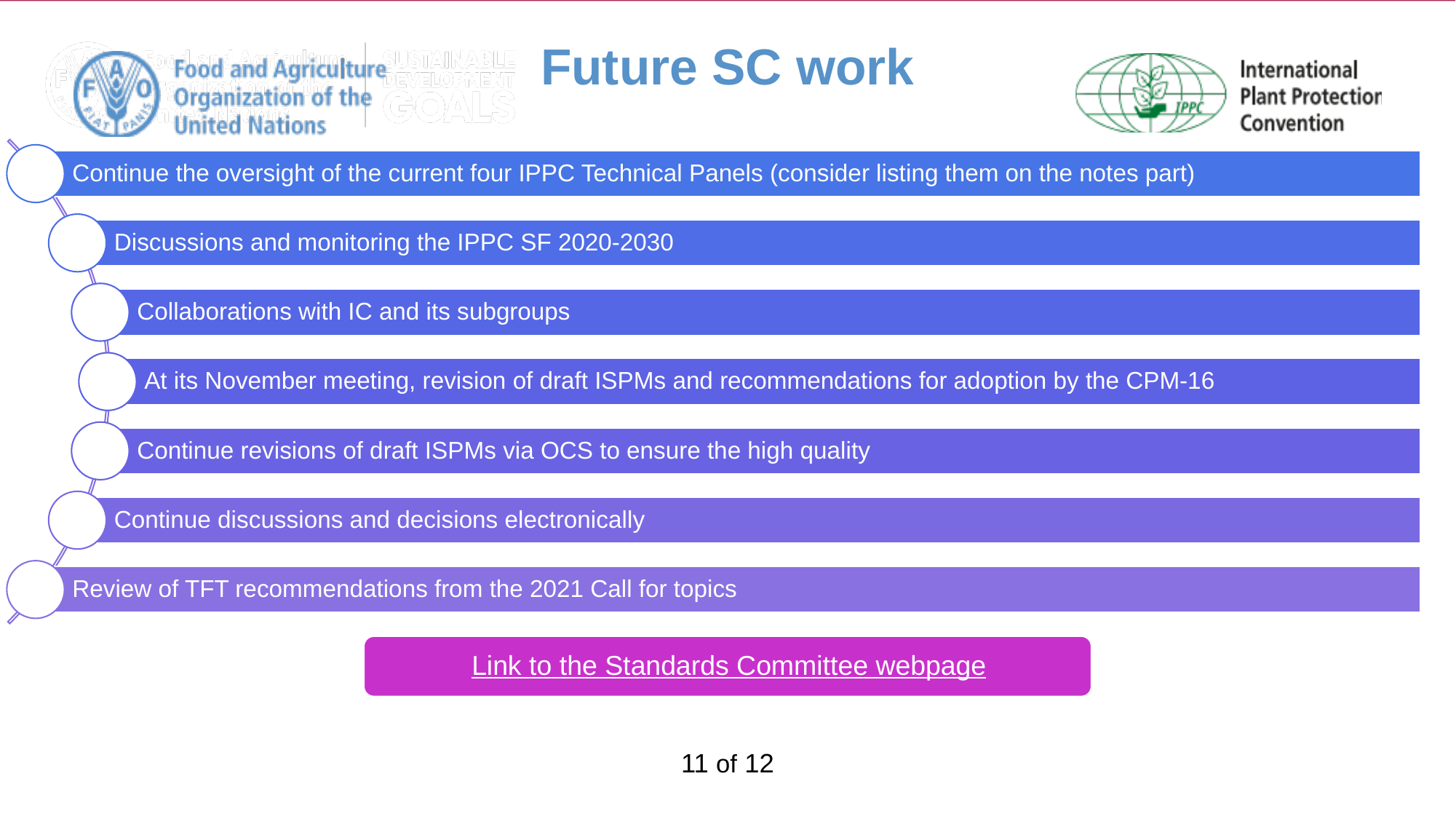

# Future SC work
Continue the oversight of the current four IPPC Technical Panels (consider listing them on the notes part)
Discussions and monitoring the IPPC SF 2020-2030
Collaborations with IC and its subgroups
At its November meeting, revision of draft ISPMs and recommendations for adoption by the CPM-16
Continue revisions of draft ISPMs via OCS to ensure the high quality
Continue discussions and decisions electronically
Review of TFT recommendations from the 2021 Call for topics
Link to the Standards Committee webpage
11 of 12